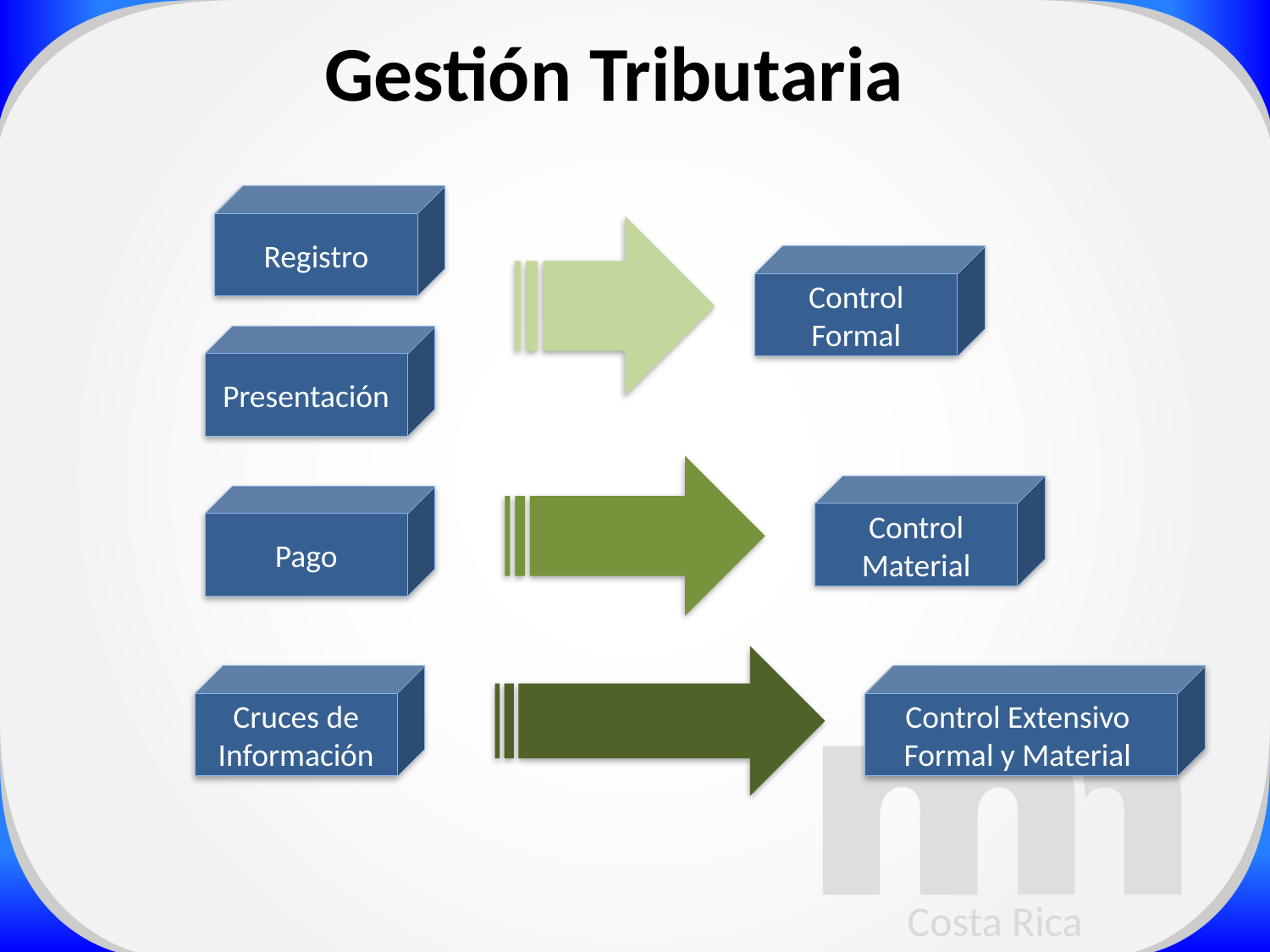

Gestión Tributaria
Registro

Control Formal
Presentación

Control Material
Pago

Cruces de Información
Control Extensivo  Formal y Material
Costa Rica